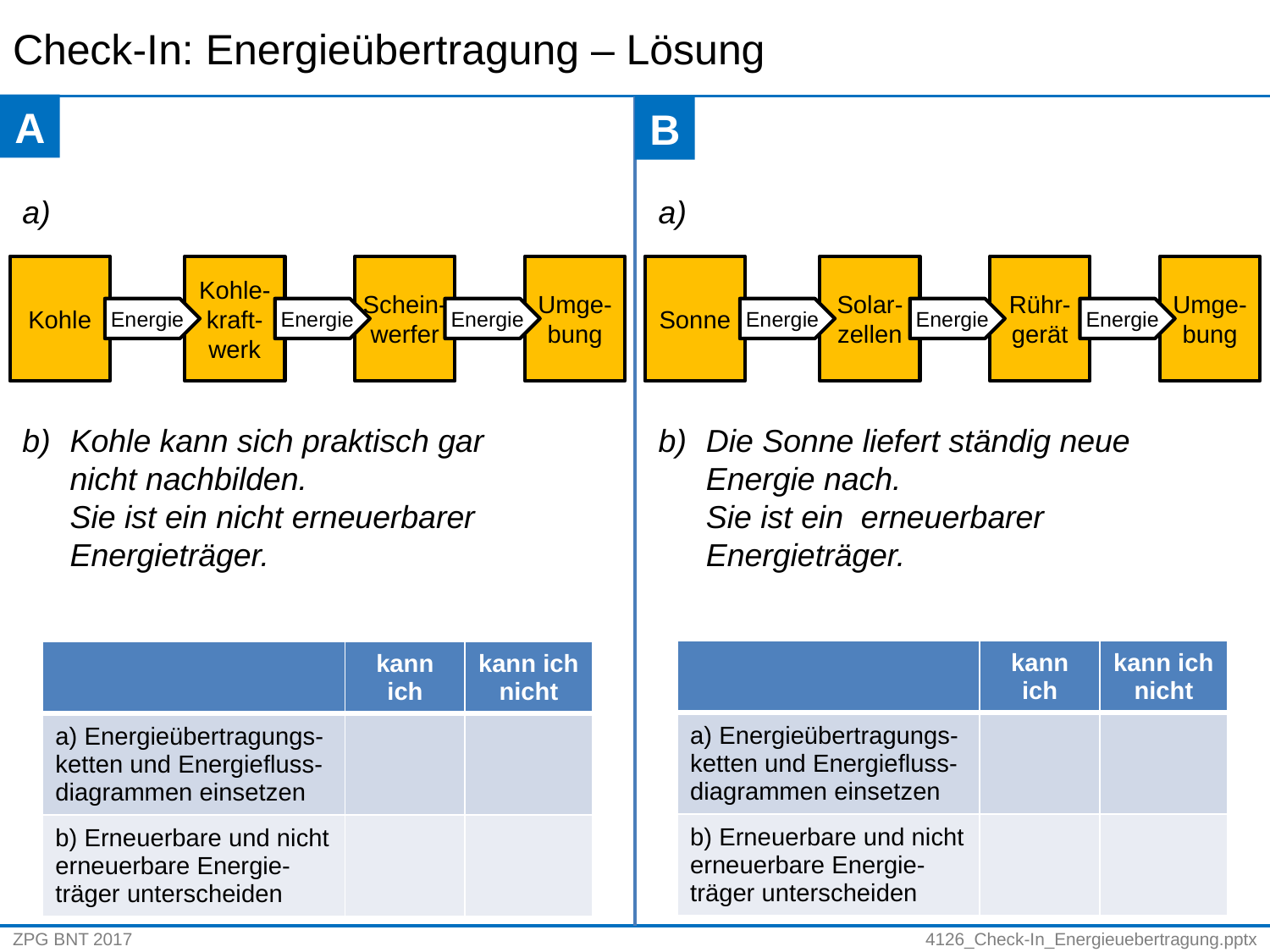

# Check-In: Energieübertragung – Lösung
A
B

Kohle kann sich praktisch gar nicht nachbilden.
Sie ist ein nicht erneuerbarer Energieträger.

Die Sonne liefert ständig neue Energie nach.
Sie ist ein  erneuerbarer Energieträger.
Sonne
Solar-zellen
Rühr-gerät
Umge-bung
Energie
Energie
Energie
Kohle
Kohle-kraft-werk
Schein-werfer
Umge-bung
Energie
Energie
Energie
|  | kann ich | kann ich nicht |
| --- | --- | --- |
| a) Energieübertragungs-ketten und Energiefluss-diagrammen einsetzen |  |  |
| b) Erneuerbare und nicht erneuerbare Energie-träger unterscheiden |  |  |
|  | kann ich | kann ich nicht |
| --- | --- | --- |
| a) Energieübertragungs-ketten und Energiefluss-diagrammen einsetzen |  |  |
| b) Erneuerbare und nicht erneuerbare Energie-träger unterscheiden |  |  |
ZPG BNT 2017
4126_Check-In_Energieuebertragung.pptx